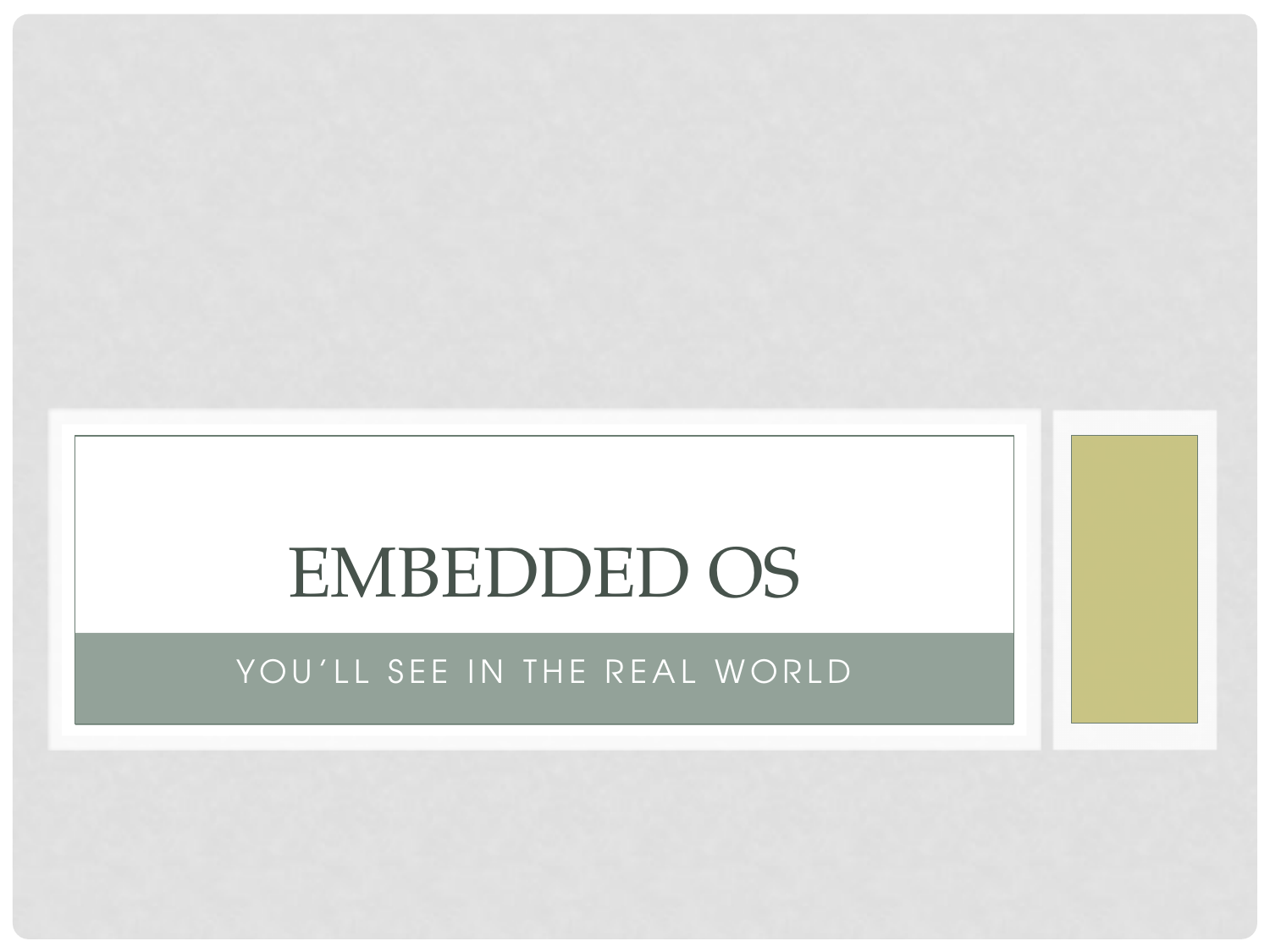

# Embedded os
You’ll see in the real world